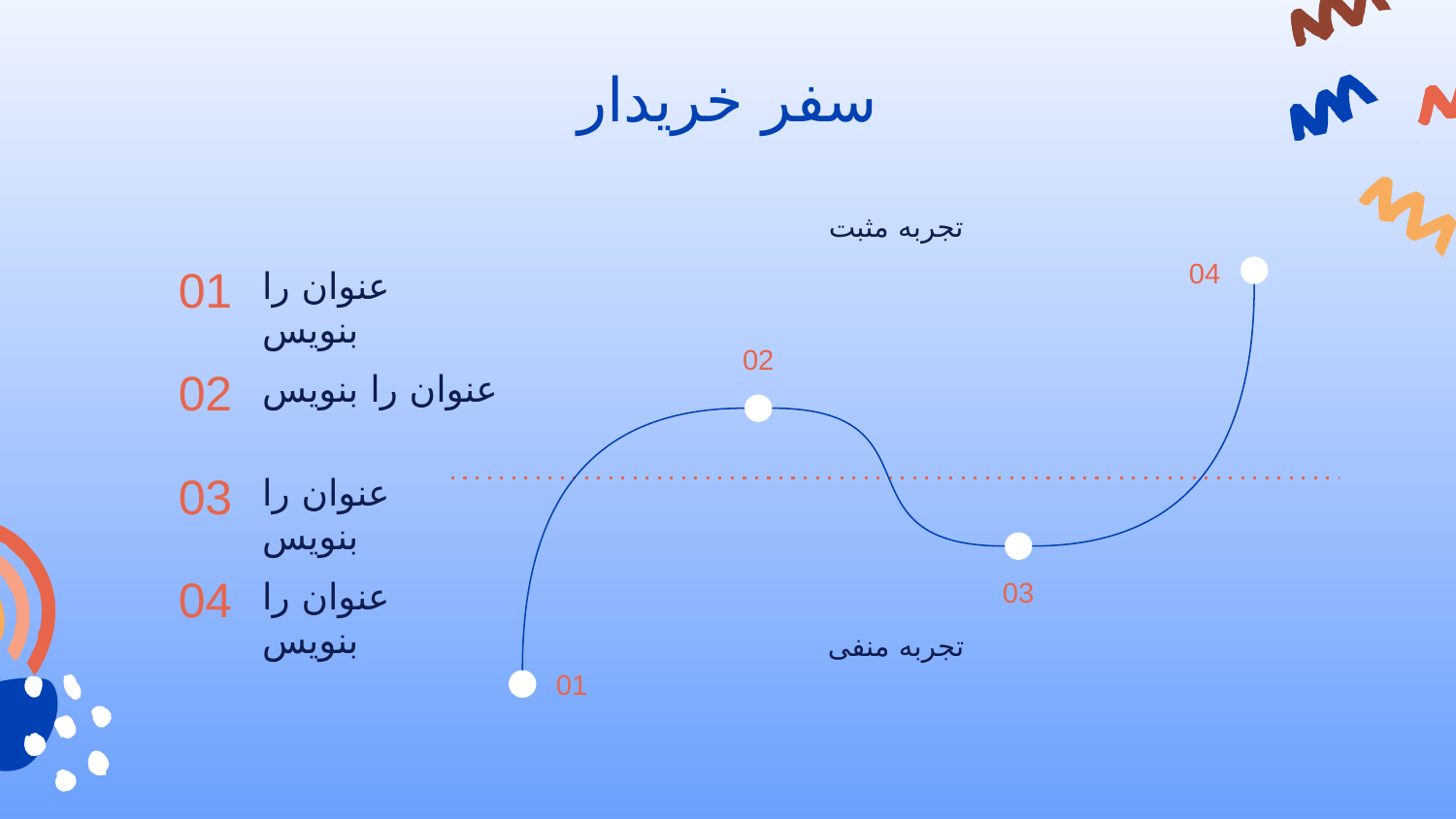

# سفر خریدار
تجربه مثبت
04
01
عنوان را بنویس

02
02
عنوان را بنویس

03
عنوان را بنویس

04
عنوان را بنویس
03
تجربه منفی
01